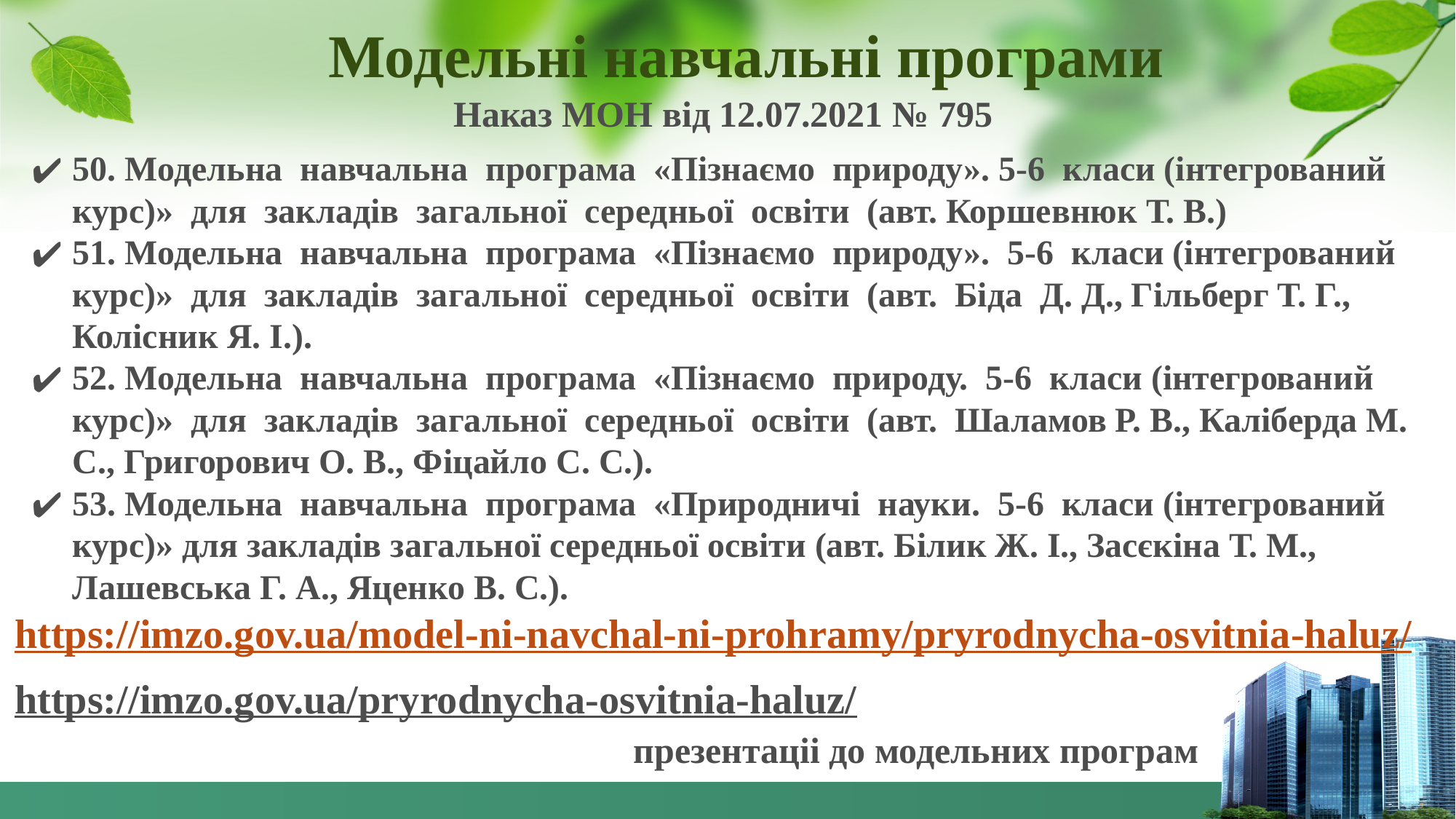

Модельні навчальні програми
Наказ МОН від 12.07.2021 № 795
50. Модельна  навчальна  програма  «Пізнаємо  природу». 5-6  класи (інтегрований  курс)»  для  закладів  загальної  середньої  освіти  (авт. Коршевнюк Т. В.)
51. Модельна  навчальна  програма  «Пізнаємо  природу».  5-6  класи (інтегрований  курс)»  для  закладів  загальної  середньої  освіти  (авт.  Біда  Д. Д., Гільберг Т. Г., Колісник Я. І.).
52. Модельна  навчальна  програма  «Пізнаємо  природу.  5-6  класи (інтегрований  курс)»  для  закладів  загальної  середньої  освіти  (авт.  Шаламов Р. В., Каліберда М. С., Григорович О. В., Фіцайло С. С.).
53. Модельна  навчальна  програма  «Природничі  науки.  5-6  класи (інтегрований курс)» для закладів загальної середньої освіти (авт. Білик Ж. І., Засєкіна Т. М., Лашевська Г. А., Яценко В. С.).
https://imzo.gov.ua/model-ni-navchal-ni-prohramy/pryrodnycha-osvitnia-haluz/
https://imzo.gov.ua/pryrodnycha-osvitnia-haluz/
презентаціі до модельних програм